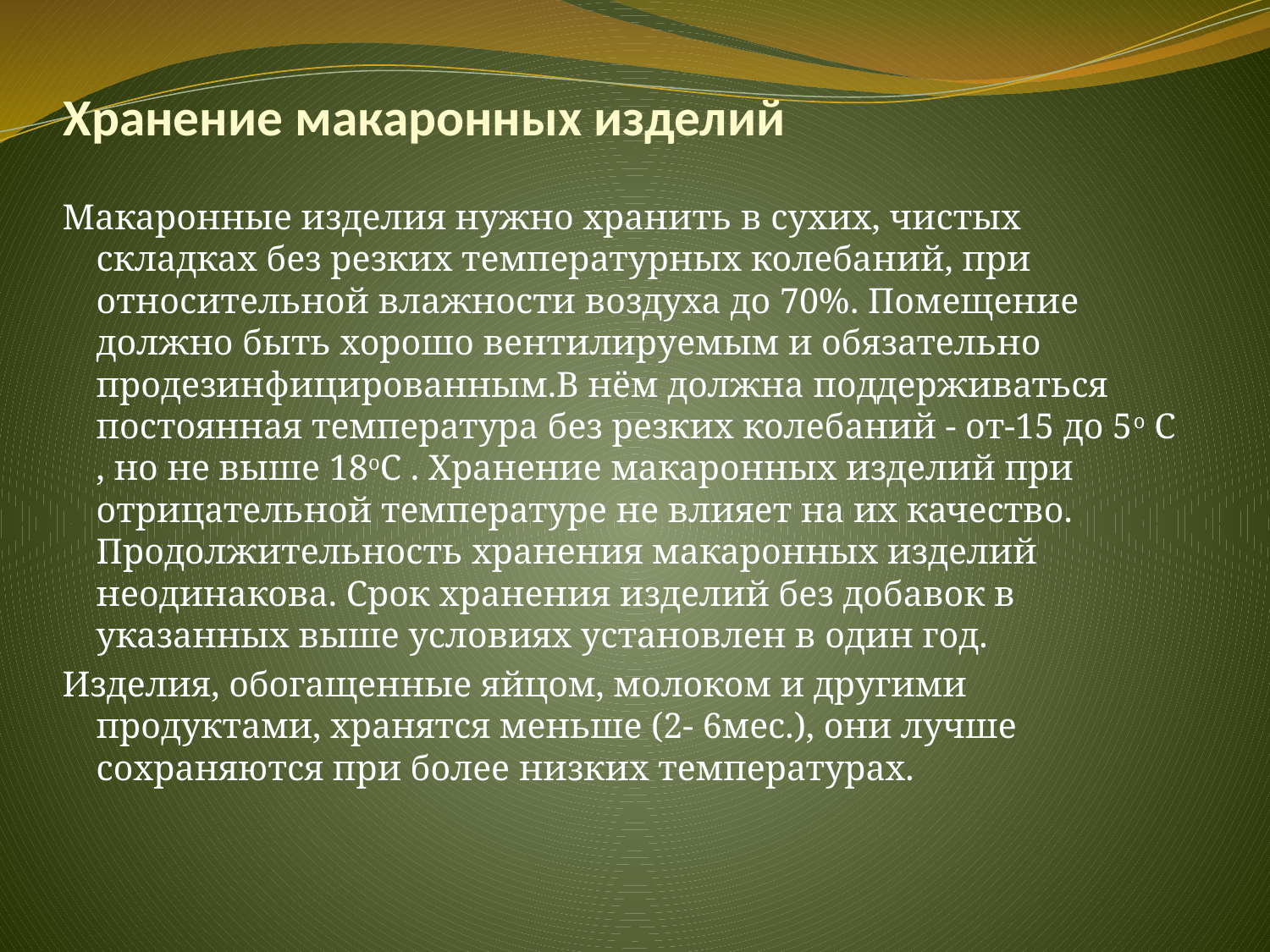

# Хранение макаронных изделий
Макаронные изделия нужно хранить в сухих, чистых складках без резких температурных колебаний, при относительной влажности воздуха до 70%. Помещение должно быть хорошо вентилируемым и обязательно продезинфицированным.В нём должна поддерживаться постоянная температура без резких колебаний - от-15 до 5о С , но не выше 18оС . Хранение макаронных изделий при отрицательной температуре не влияет на их качество. Продолжительность хранения макаронных изделий неодинакова. Срок хранения изделий без добавок в указанных выше условиях установлен в один год.
Изделия, обогащенные яйцом, молоком и другими продуктами, хранятся меньше (2- 6мес.), они лучше сохраняются при более низких температурах.